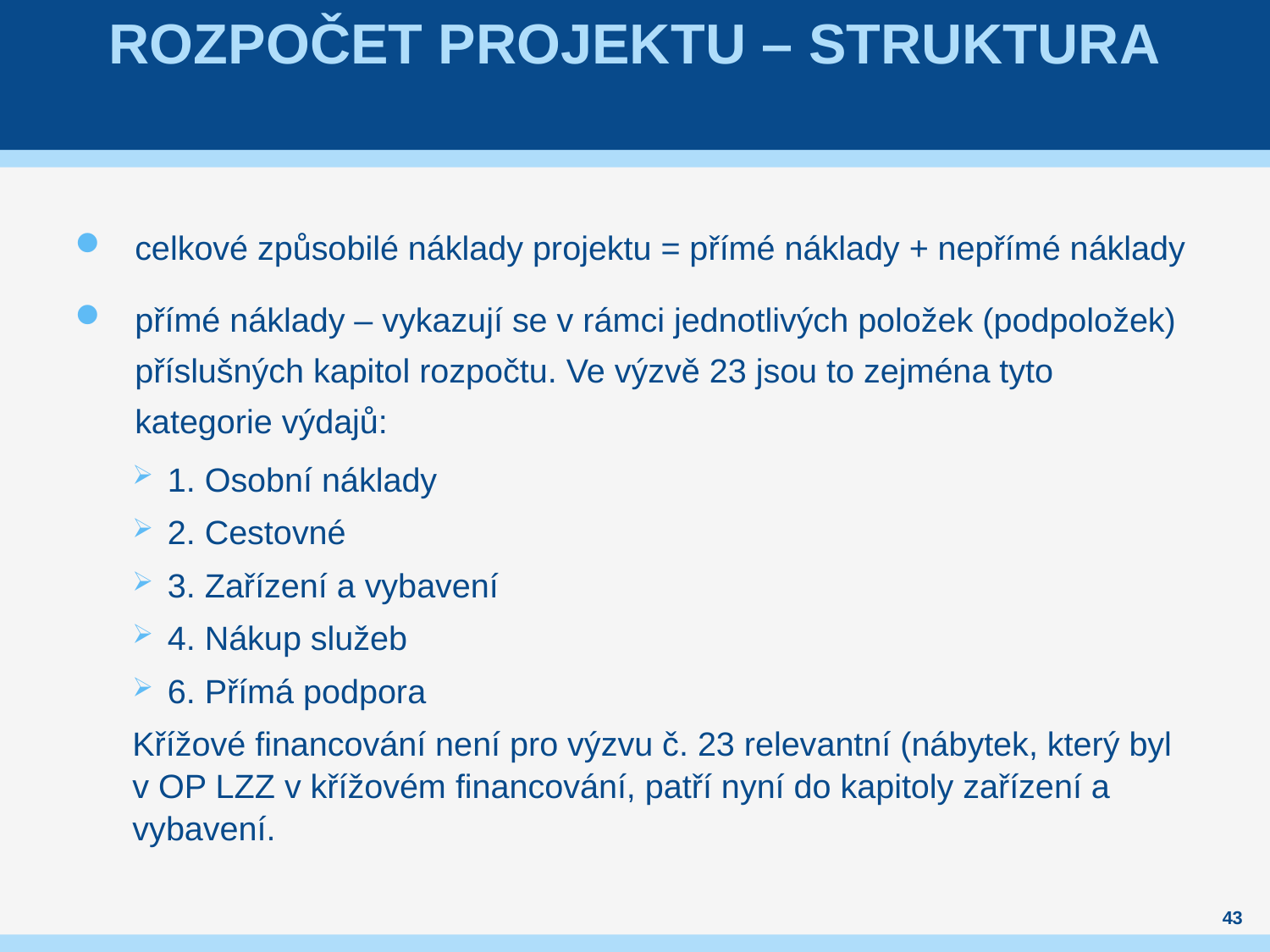

# Rozpočet projektu – struktura
celkové způsobilé náklady projektu = přímé náklady + nepřímé náklady
přímé náklady – vykazují se v rámci jednotlivých položek (podpoložek) příslušných kapitol rozpočtu. Ve výzvě 23 jsou to zejména tyto kategorie výdajů:
1. Osobní náklady
2. Cestovné
3. Zařízení a vybavení
4. Nákup služeb
6. Přímá podpora
Křížové financování není pro výzvu č. 23 relevantní (nábytek, který byl v OP LZZ v křížovém financování, patří nyní do kapitoly zařízení a vybavení.

43